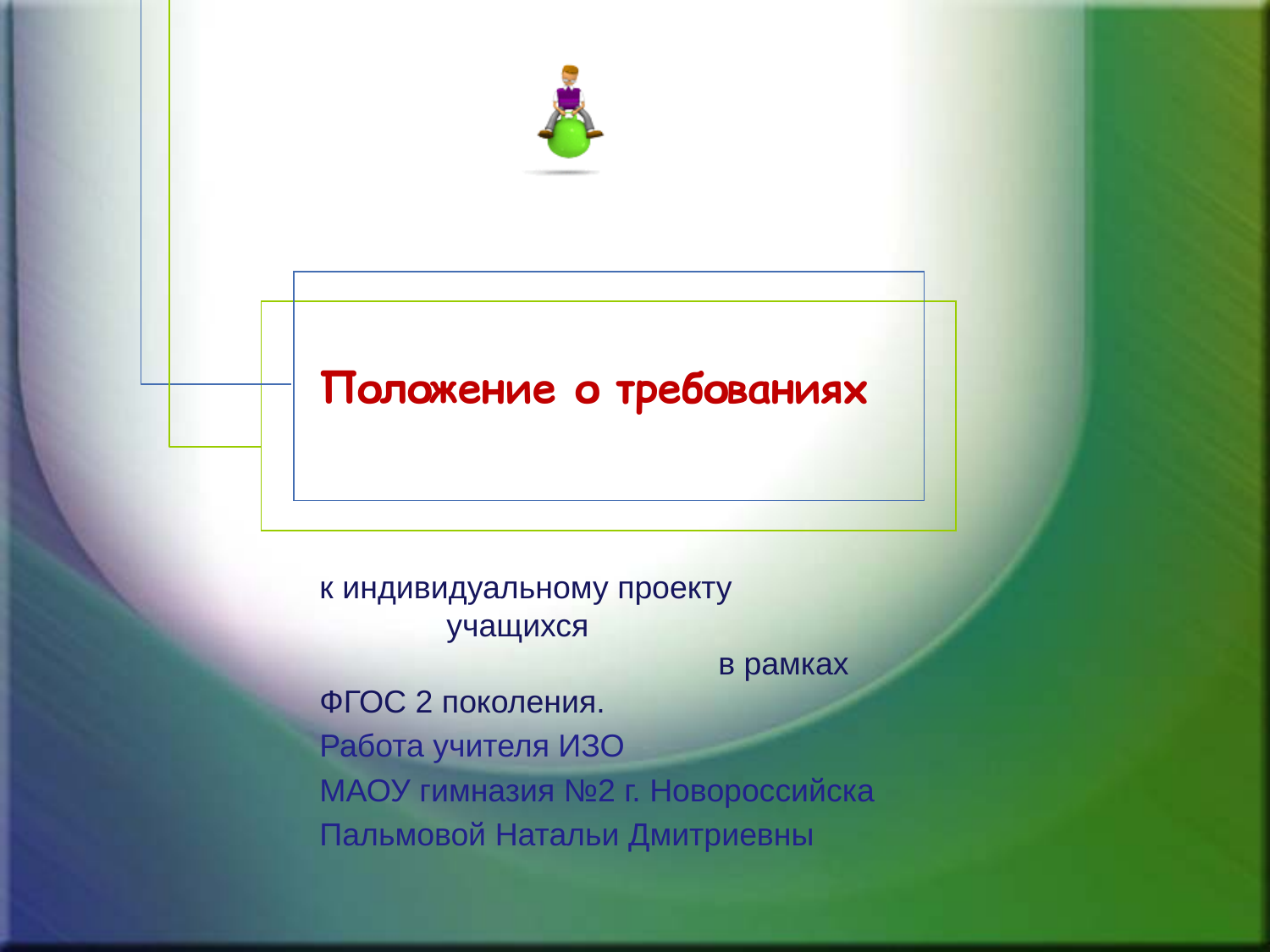

# Положение о требованиях
к индивидуальному проекту          		учащихся		                                                         в рамках ФГОС 2 поколения.
Работа учителя ИЗО
МАОУ гимназия №2 г. Новороссийска
Пальмовой Натальи Дмитриевны